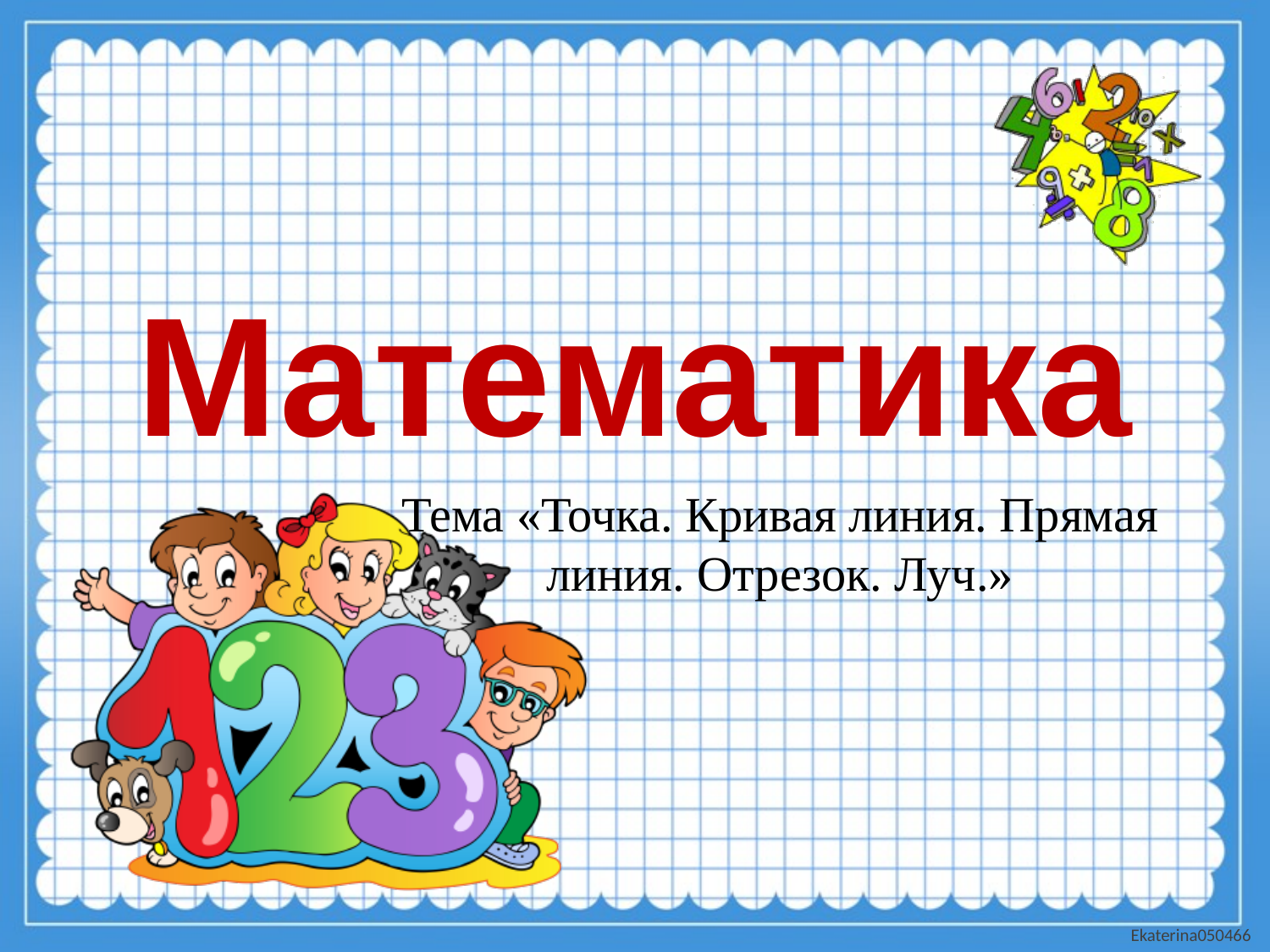

# Математика
Тема «Точка. Кривая линия. Прямая линия. Отрезок. Луч.»